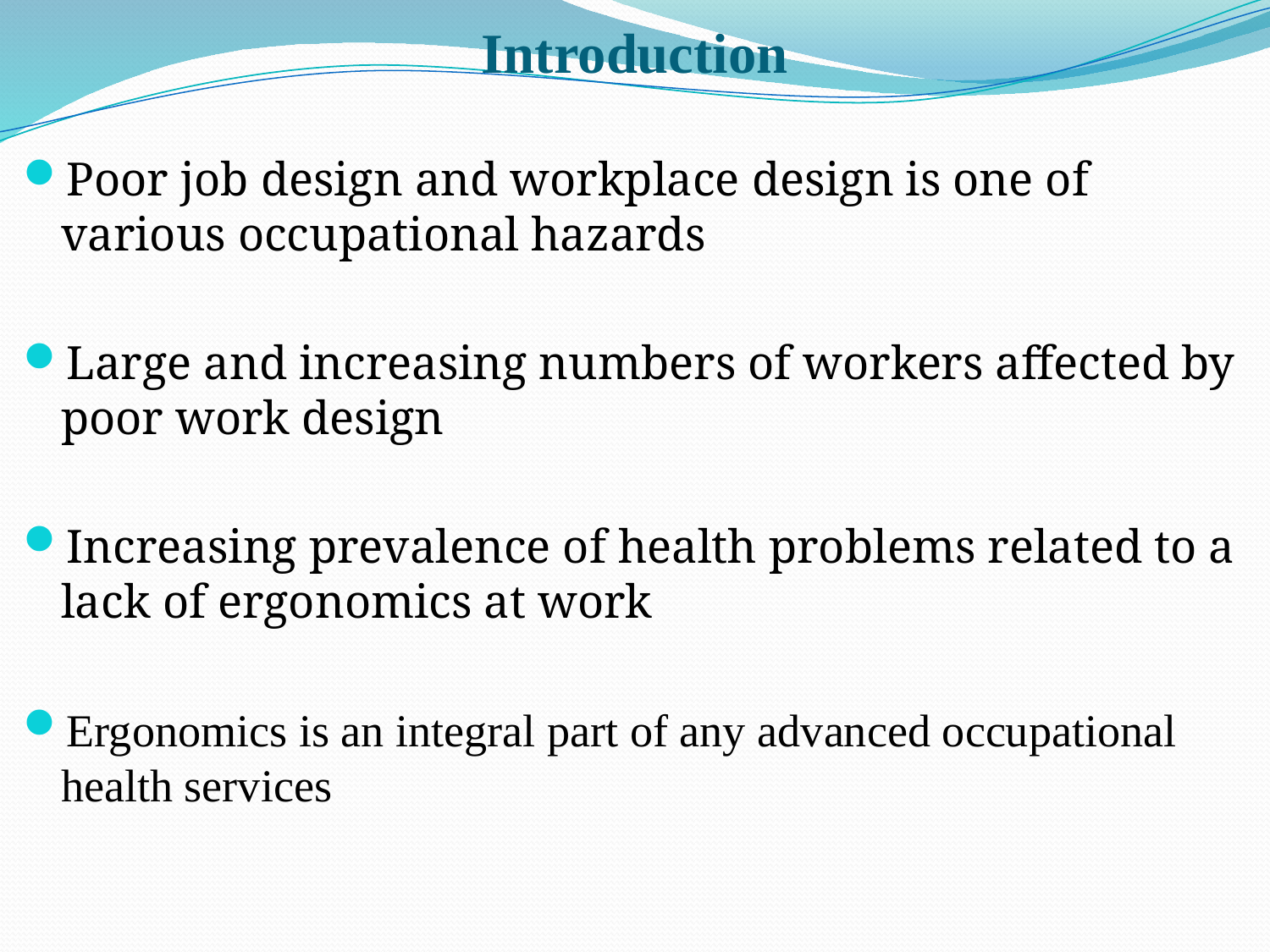

# Introduction
Poor job design and workplace design is one of various occupational hazards

Large and increasing numbers of workers affected by poor work design

Increasing prevalence of health problems related to a lack of ergonomics at work

Ergonomics is an integral part of any advanced occupational health services